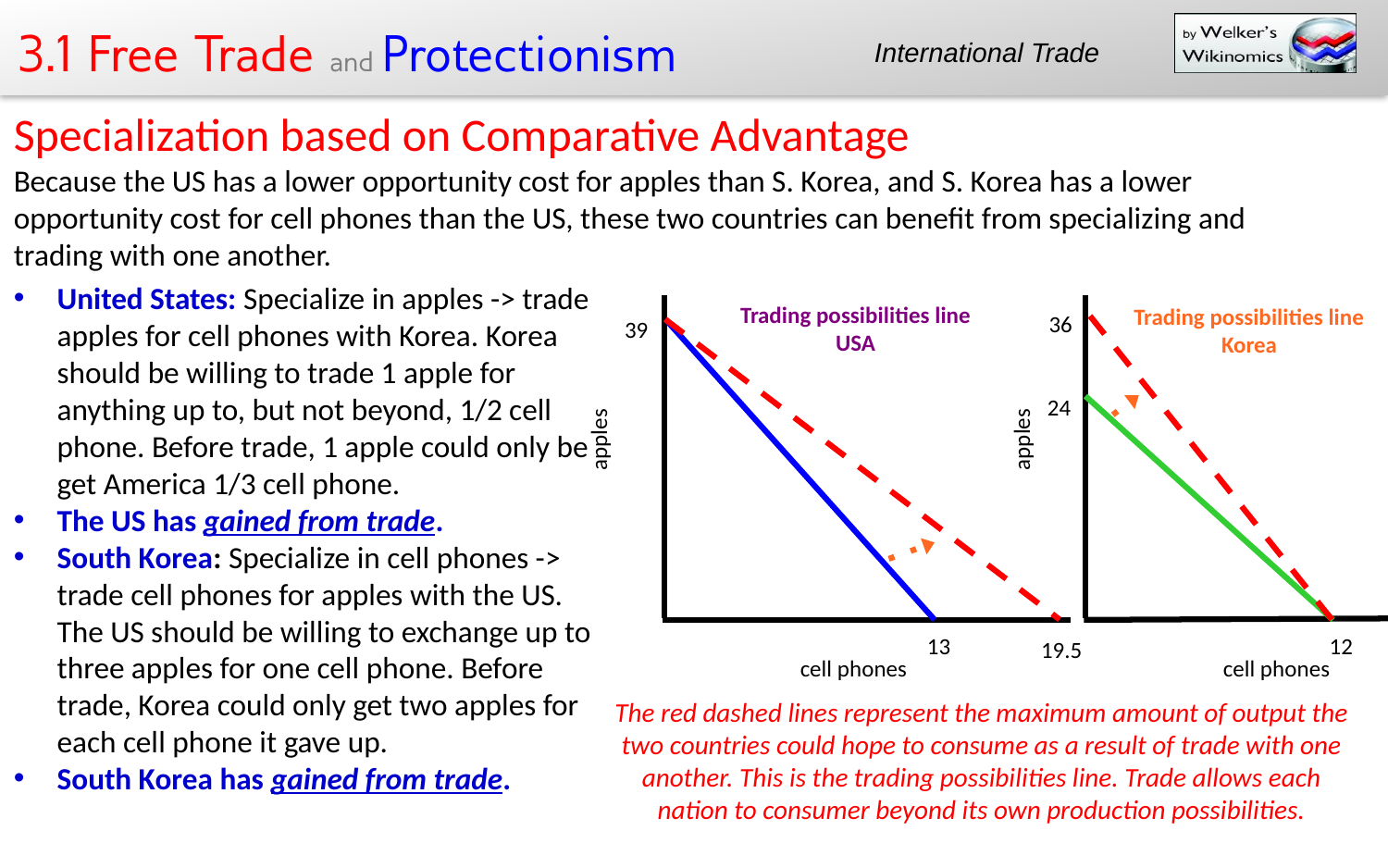

International Trade
Specialization based on Comparative Advantage
Because the US has a lower opportunity cost for apples than S. Korea, and S. Korea has a lower opportunity cost for cell phones than the US, these two countries can benefit from specializing and trading with one another.
United States: Specialize in apples -> trade apples for cell phones with Korea. Korea should be willing to trade 1 apple for anything up to, but not beyond, 1/2 cell phone. Before trade, 1 apple could only be get America 1/3 cell phone.
The US has gained from trade.
South Korea: Specialize in cell phones -> trade cell phones for apples with the US. The US should be willing to exchange up to three apples for one cell phone. Before trade, Korea could only get two apples for each cell phone it gave up.
South Korea has gained from trade.
Trading possibilities line USA
apples
cell phones
apples
cell phones
39
24
13
12
36
19.5
Trading possibilities line Korea
The red dashed lines represent the maximum amount of output the two countries could hope to consume as a result of trade with one another. This is the trading possibilities line. Trade allows each nation to consumer beyond its own production possibilities.